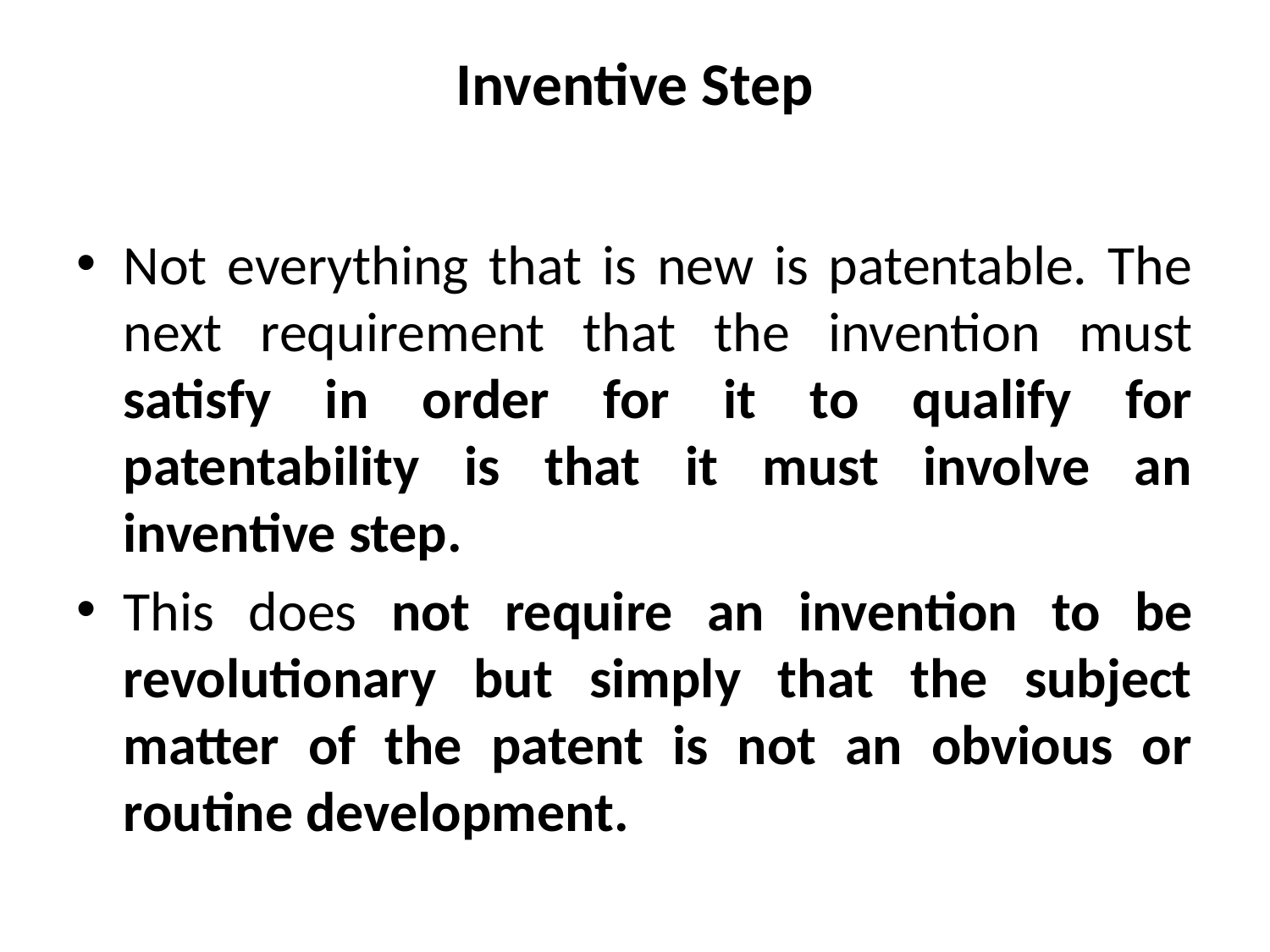

# Inventive Step
Not everything that is new is patentable. The next requirement that the invention must satisfy in order for it to qualify for patentability is that it must involve an inventive step.
This does not require an invention to be revolutionary but simply that the subject matter of the patent is not an obvious or routine development.